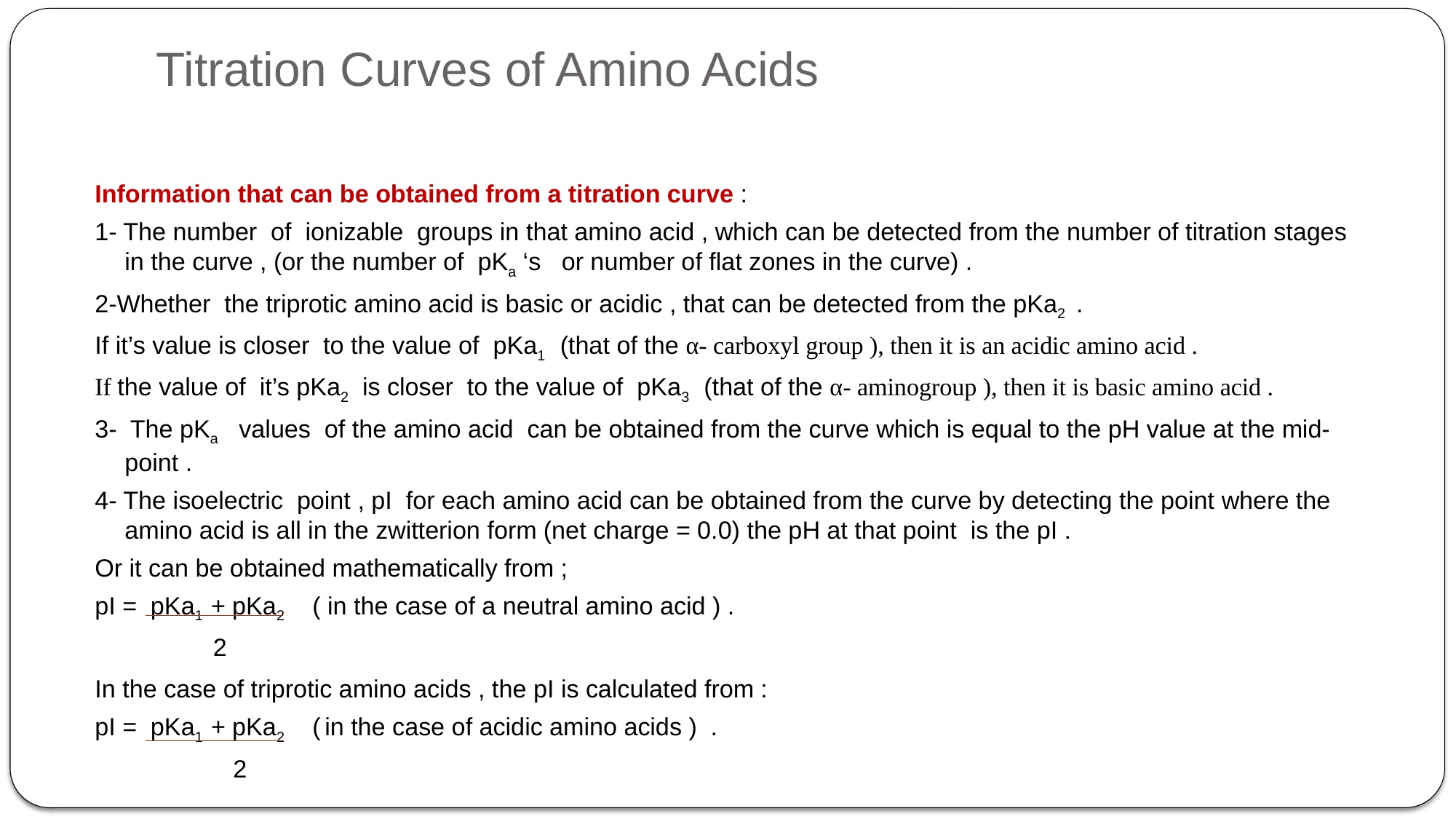

# Titration Curves of Amino Acids
Information that can be obtained from a titration curve :
1- The number  of  ionizable  groups in that amino acid , which can be detected from the number of titration stages in the curve , (or the number of  pKa ‘s   or number of flat zones in the curve) .
2-Whether  the triprotic amino acid is basic or acidic , that can be detected from the pKa2  .
If it’s value is closer  to the value of  pKa1   (that of the α- carboxyl group ), then it is an acidic amino acid .
If the value of  it’s pKa2  is closer  to the value of  pKa3   (that of the α- aminogroup ), then it is basic amino acid .
3-  The pKa   values  of the amino acid  can be obtained from the curve which is equal to the pH value at the mid-point .
4- The isoelectric  point , pI  for each amino acid can be obtained from the curve by detecting the point where the amino acid is all in the zwitterion form (net charge = 0.0) the pH at that point  is the pI .
Or it can be obtained mathematically from ;
pI =  pKa1  + pKa2       ( in the case of a neutral amino acid ) .
                       2
In the case of triprotic amino acids , the pI is calculated from :
pI =  pKa1  + pKa2       ( in the case of acidic amino acids )  .
                    2